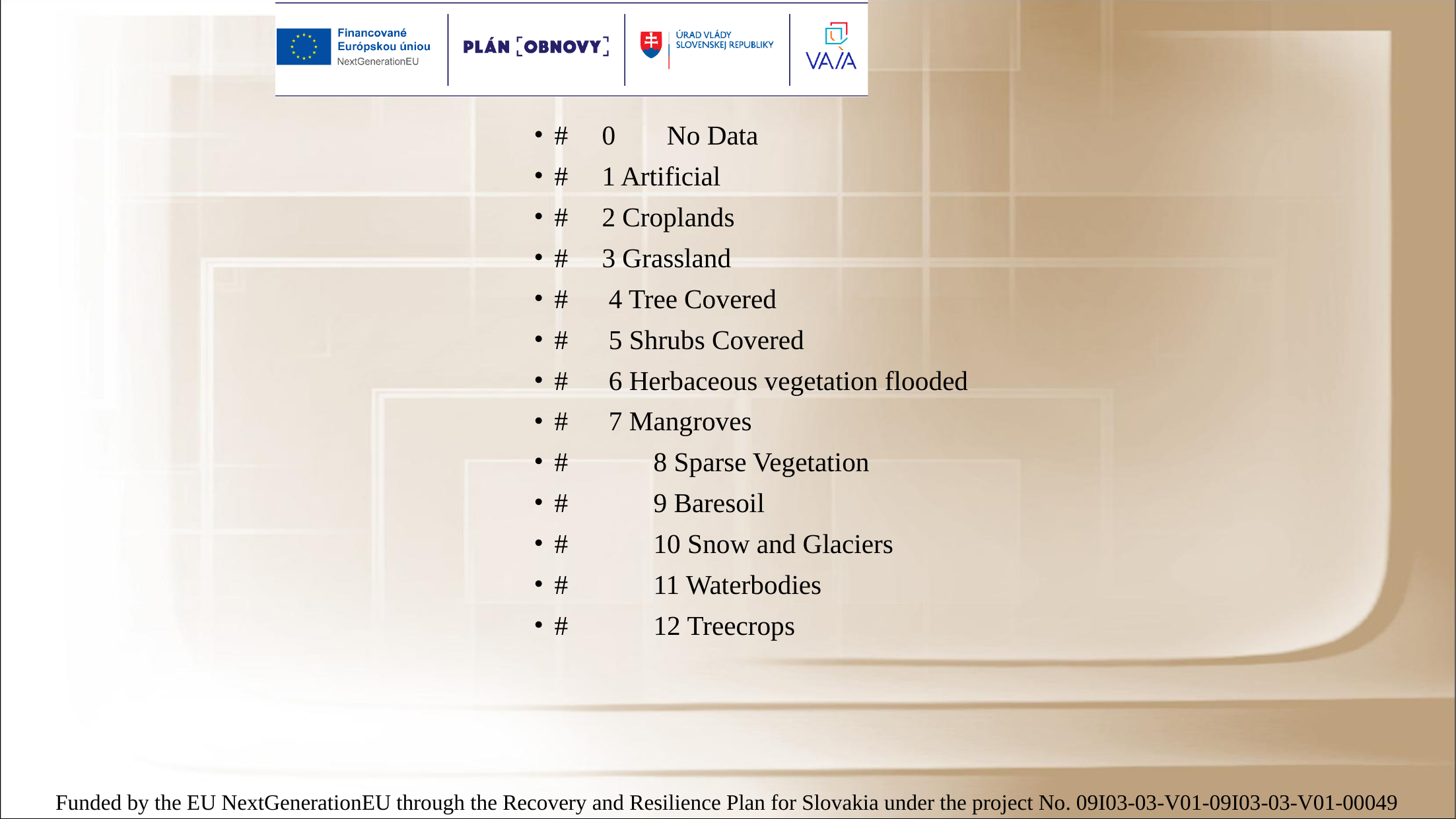

#     0	  No Data
#     1 Artificial
#     2 Croplands
#     3 Grassland
#      4 Tree Covered
#      5 Shrubs Covered
#      6 Herbaceous vegetation flooded
#      7 Mangroves
#	8 Sparse Vegetation
#	9 Baresoil
#	10 Snow and Glaciers
#	11 Waterbodies
#	12 Treecrops